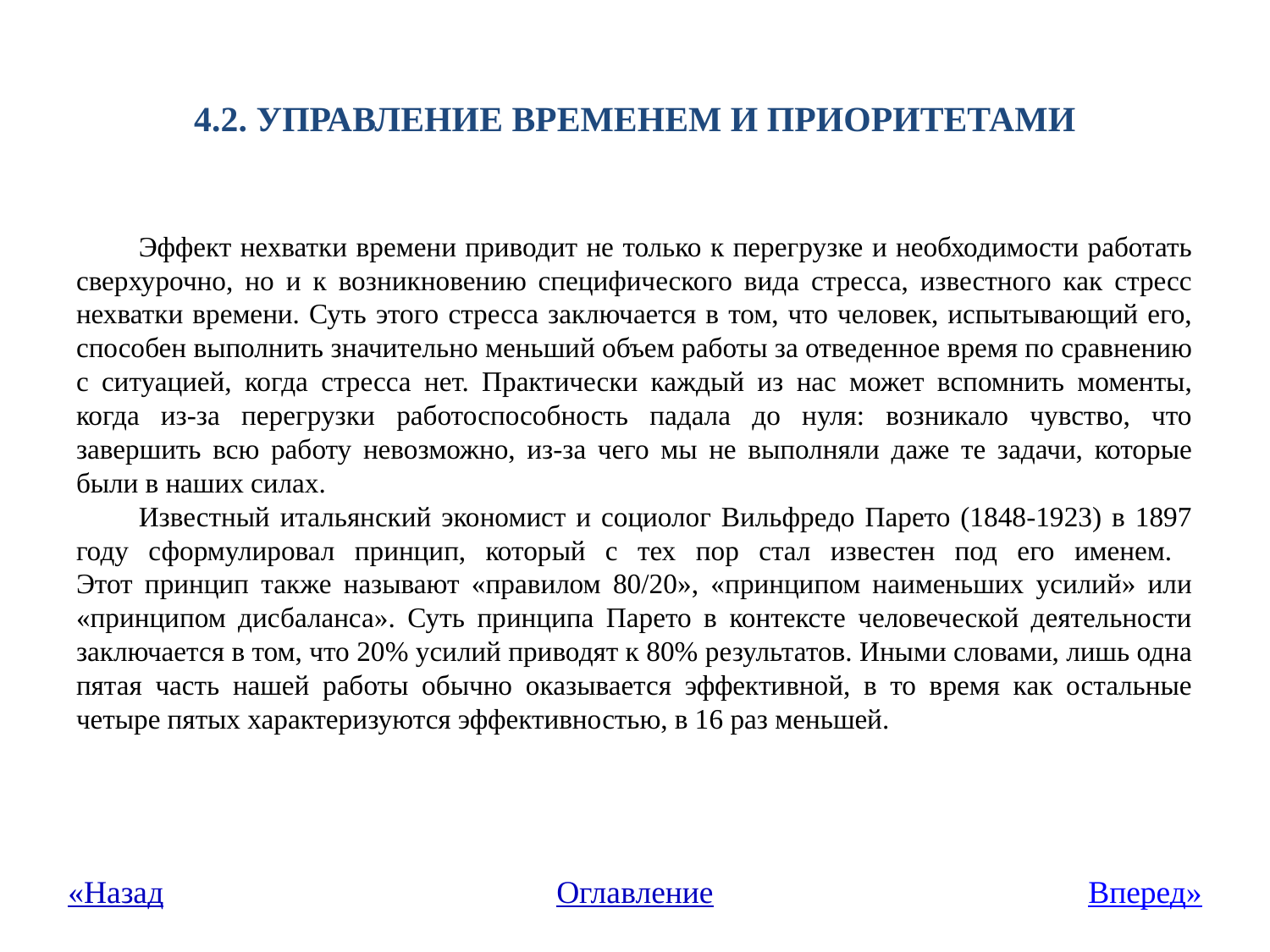

# 4.2. УПРАВЛЕНИЕ ВРЕМЕНЕМ И ПРИОРИТЕТАМИ
Эффект нехватки времени приводит не только к перегрузке и необходимости работать сверхурочно, но и к возникновению специфического вида стресса, известного как стресс нехватки времени. Суть этого стресса заключается в том, что человек, испытывающий его, способен выполнить значительно меньший объем работы за отведенное время по сравнению с ситуацией, когда стресса нет. Практически каждый из нас может вспомнить моменты, когда из-за перегрузки работоспособность падала до нуля: возникало чувство, что завершить всю работу невозможно, из-за чего мы не выполняли даже те задачи, которые были в наших силах.
Известный итальянский экономист и социолог Вильфредо Парето (1848-1923) в 1897 году сформулировал принцип, который с тех пор стал известен под его именем.
Этот принцип также называют «правилом 80/20», «принципом наименьших усилий» или «принципом дисбаланса». Суть принципа Парето в контексте человеческой деятельности заключается в том, что 20% усилий приводят к 80% результатов. Иными словами, лишь одна пятая часть нашей работы обычно оказывается эффективной, в то время как остальные четыре пятых характеризуются эффективностью, в 16 раз меньшей.

«Назад
Оглавление
Вперед»